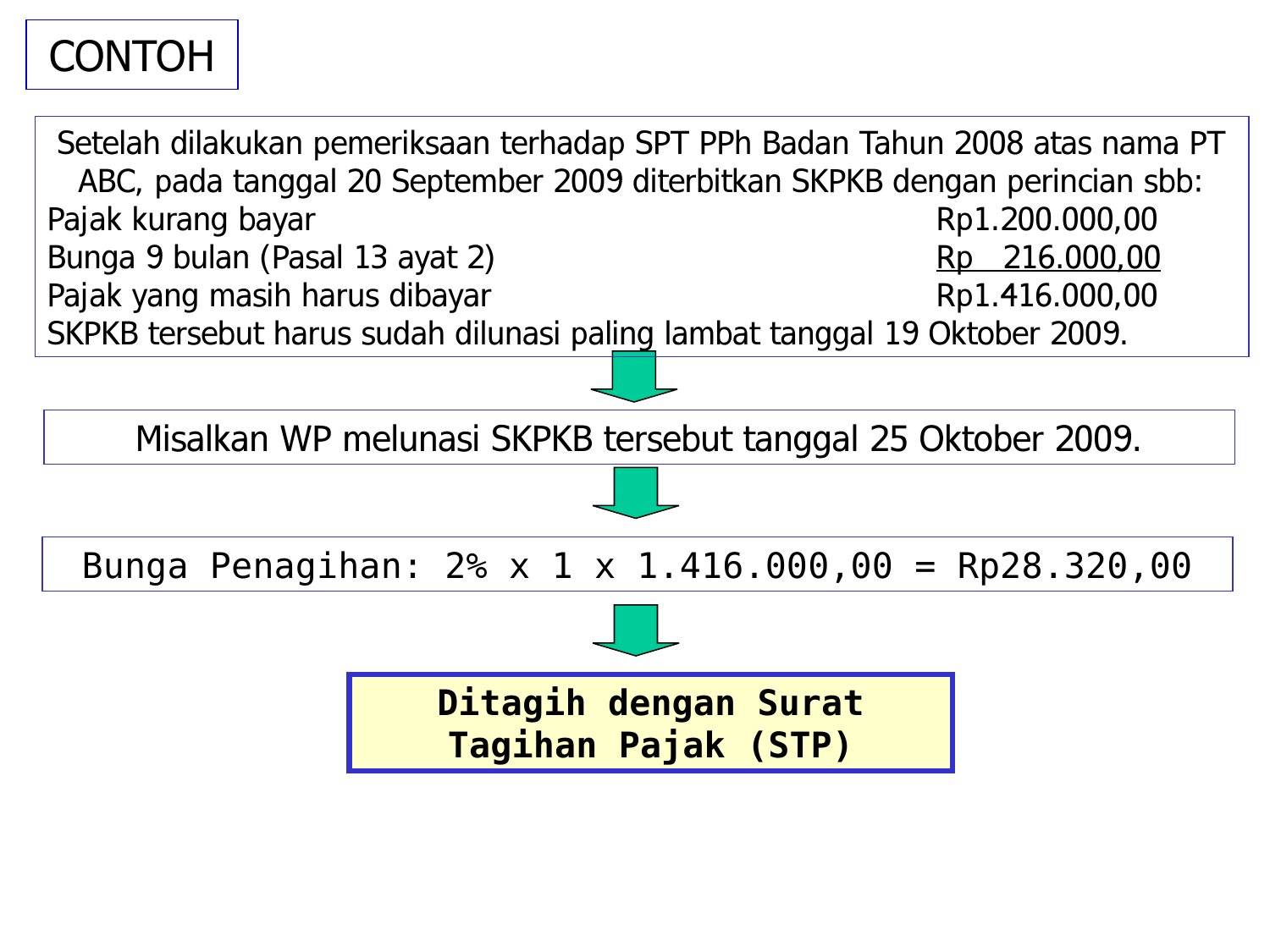

# CONTOH
Setelah dilakukan pemeriksaan terhadap SPT PPh Badan Tahun 2008 atas nama PT ABC, pada tanggal 20 September 2009 diterbitkan SKPKB dengan perincian sbb:
Pajak kurang bayar					Rp1.200.000,00
Bunga 9 bulan (Pasal 13 ayat 2)				Rp   216.000,00
Pajak yang masih harus dibayar				Rp1.416.000,00
SKPKB tersebut harus sudah dilunasi paling lambat tanggal 19 Oktober 2009.

Misalkan WP melunasi SKPKB tersebut tanggal 25 Oktober 2009.

Bunga Penagihan: 2% x 1 x 1.416.000,00 = Rp28.320,00

Ditagih dengan Surat Tagihan Pajak (STP)